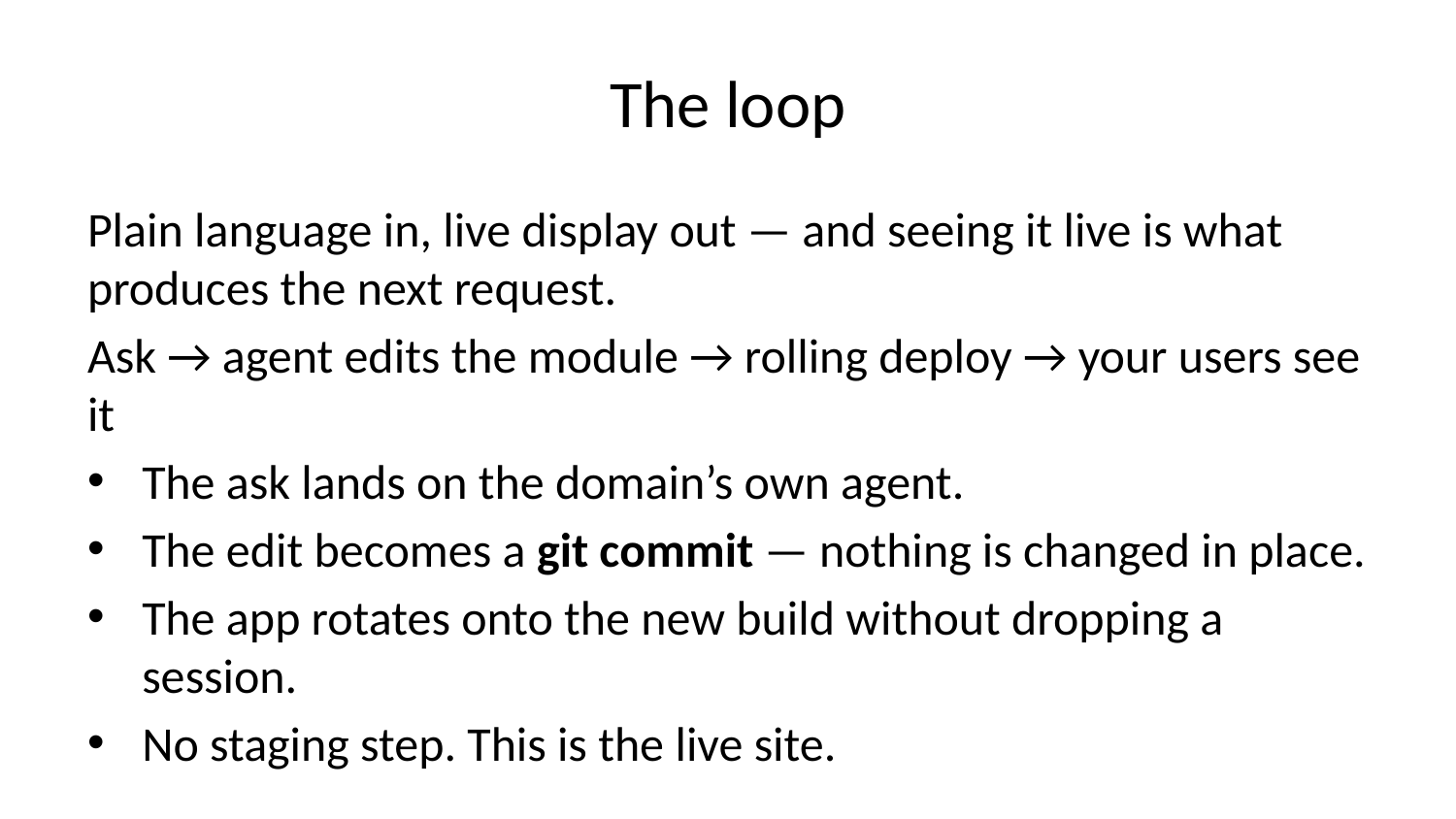

# The loop
Plain language in, live display out — and seeing it live is what produces the next request.
Ask → agent edits the module → rolling deploy → your users see it
The ask lands on the domain’s own agent.
The edit becomes a git commit — nothing is changed in place.
The app rotates onto the new build without dropping a session.
No staging step. This is the live site.